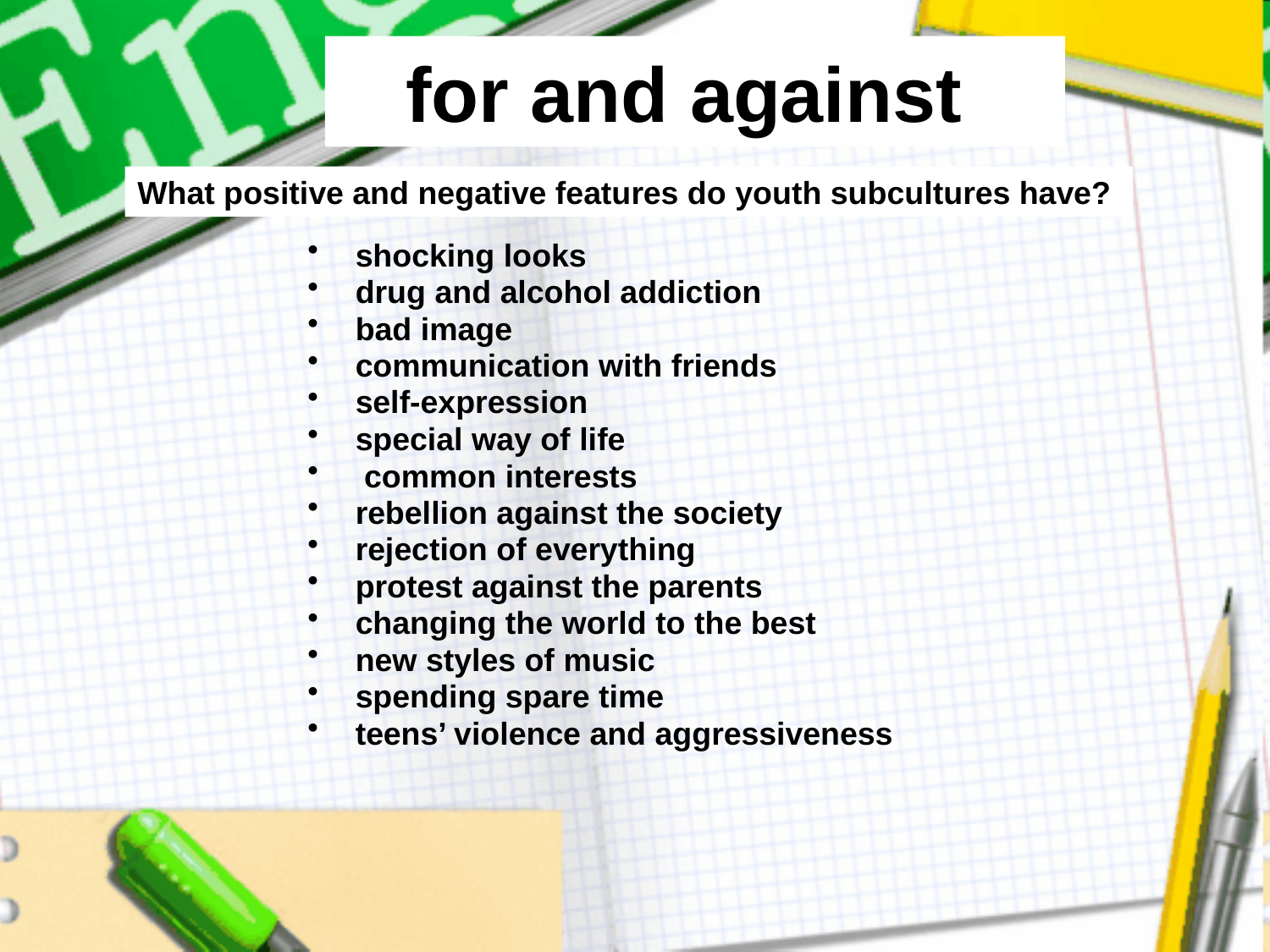

# for and against
What positive and negative features do youth subcultures have?
shocking looks
drug and alcohol addiction
bad image
communication with friends
self-expression
special way of life
 common interests
rebellion against the society
rejection of everything
protest against the parents
changing the world to the best
new styles of music
spending spare time
teens’ violence and aggressiveness